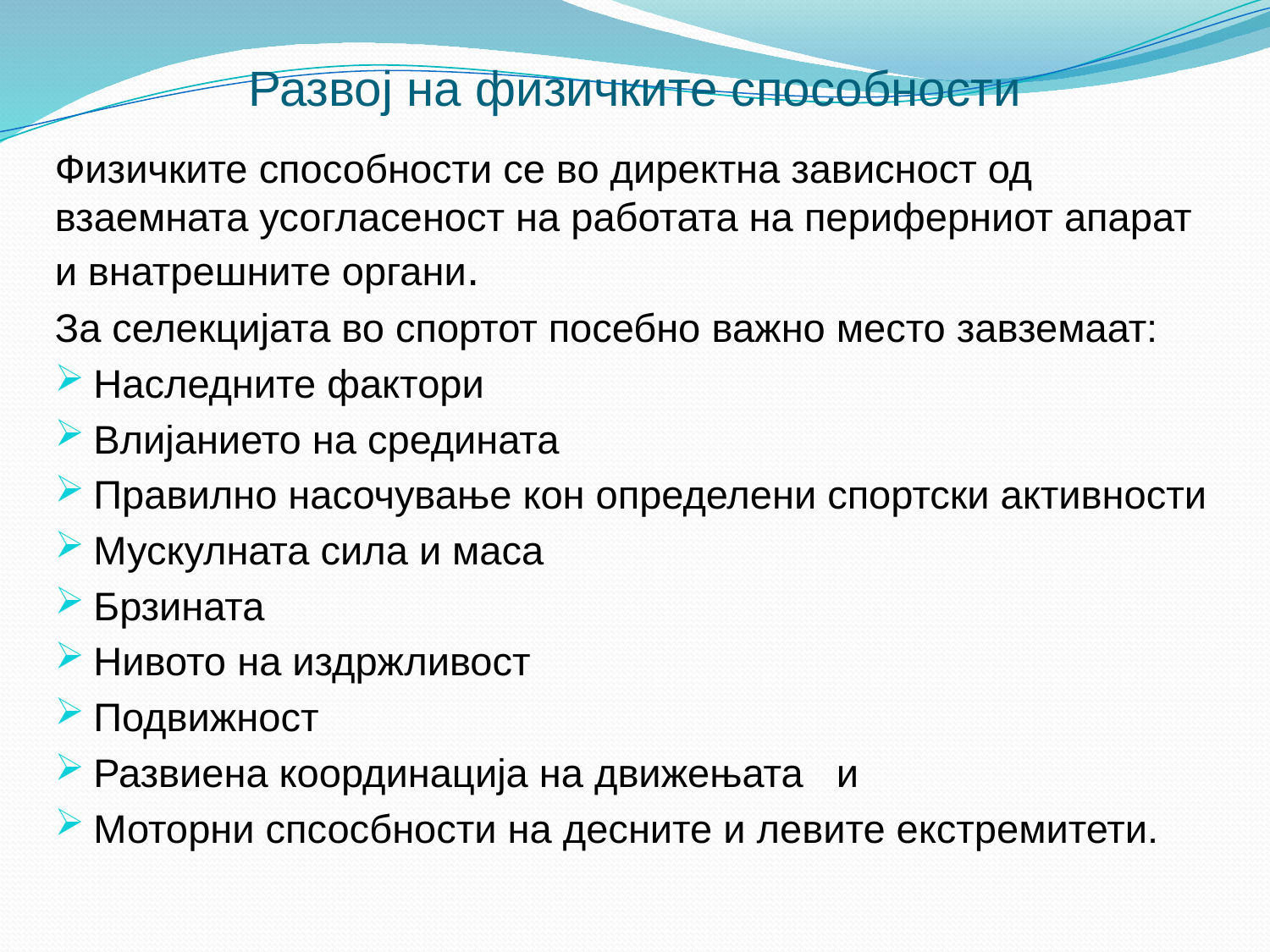

# Развој на физичките способности
Физичките способности се во директна зависност од взаемната усогласеност на работата на периферниот апарат и внатрешните органи.
За селекцијата во спортот посебно важно место завземаат:
Наследните фактори
Влијанието на средината
Правилно насочување кон определени спортски активности
Мускулната сила и маса
Брзината
Нивото на издржливост
Подвижност
Развиена координација на движењата   и
Моторни спсосбности на десните и левите екстремитети.